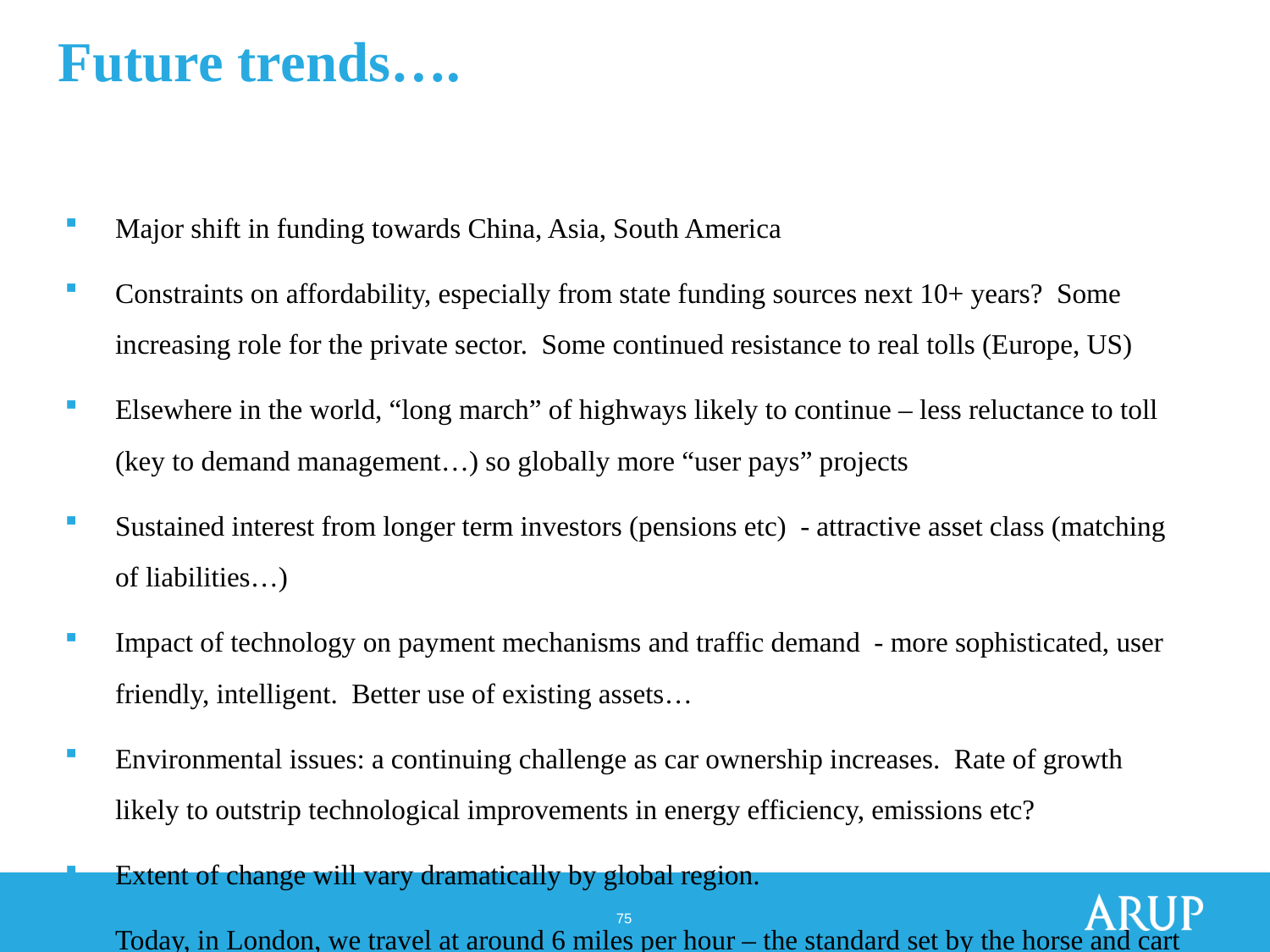

# Future trends….
Major shift in funding towards China, Asia, South America
Constraints on affordability, especially from state funding sources next 10+ years?  Some increasing role for the private sector.  Some continued resistance to real tolls (Europe, US)
Elsewhere in the world, “long march” of highways likely to continue – less reluctance to toll (key to demand management…) so globally more “user pays” projects
Sustained interest from longer term investors (pensions etc)  - attractive asset class (matching of liabilities…)
Impact of technology on payment mechanisms and traffic demand  - more sophisticated, user friendly, intelligent.  Better use of existing assets…
Environmental issues: a continuing challenge as car ownership increases.  Rate of growth likely to outstrip technological improvements in energy efficiency, emissions etc?
Extent of change will vary dramatically by global region.
Today, in London, we travel at around 6 miles per hour – the standard set by the horse and cart over a hundred years ago... plus ça change….